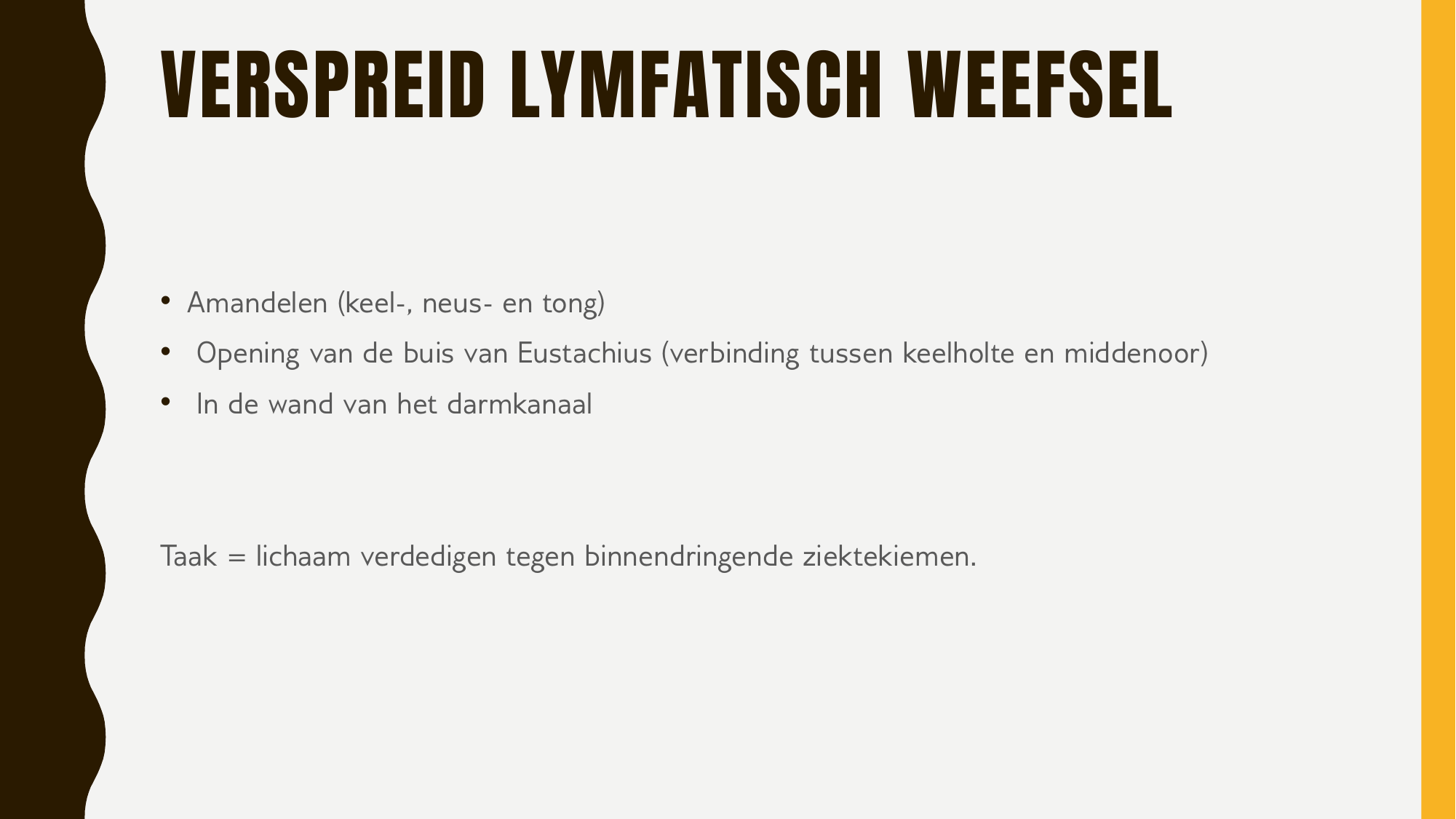

# Verspreid Lymfatisch weefsel
Amandelen (keel-, neus- en tong)
 Opening van de buis van Eustachius (verbinding tussen keelholte en middenoor)
 In de wand van het darmkanaal

Taak = lichaam verdedigen tegen binnendringende ziektekiemen.